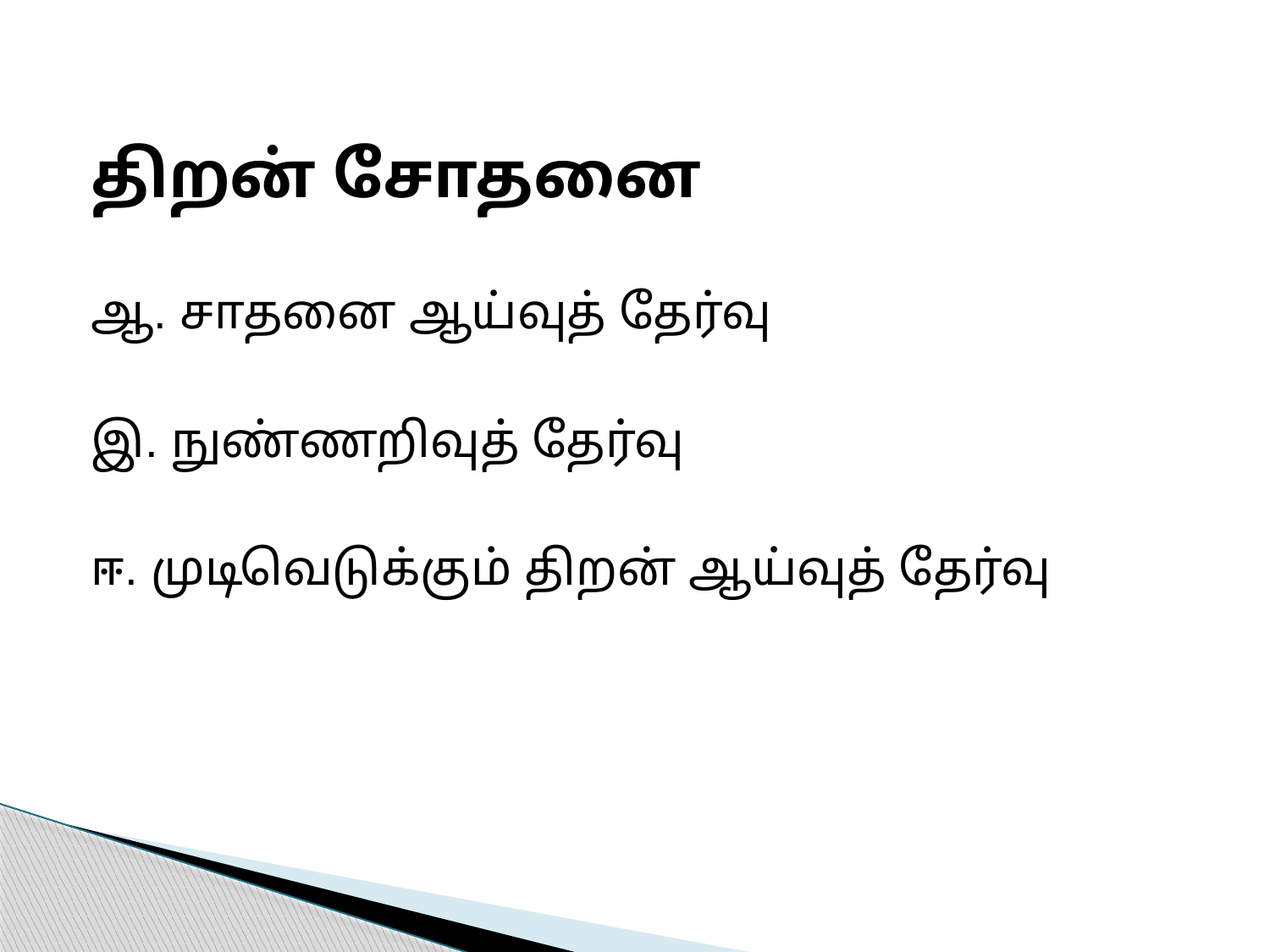

திறன் சோதனை

ஆ. சாதனை ஆய்வுத் தேர்வு

இ. நுண்ணறிவுத் தேர்வு

ஈ. முடிவெடுக்கும் திறன் ஆய்வுத் தேர்வு